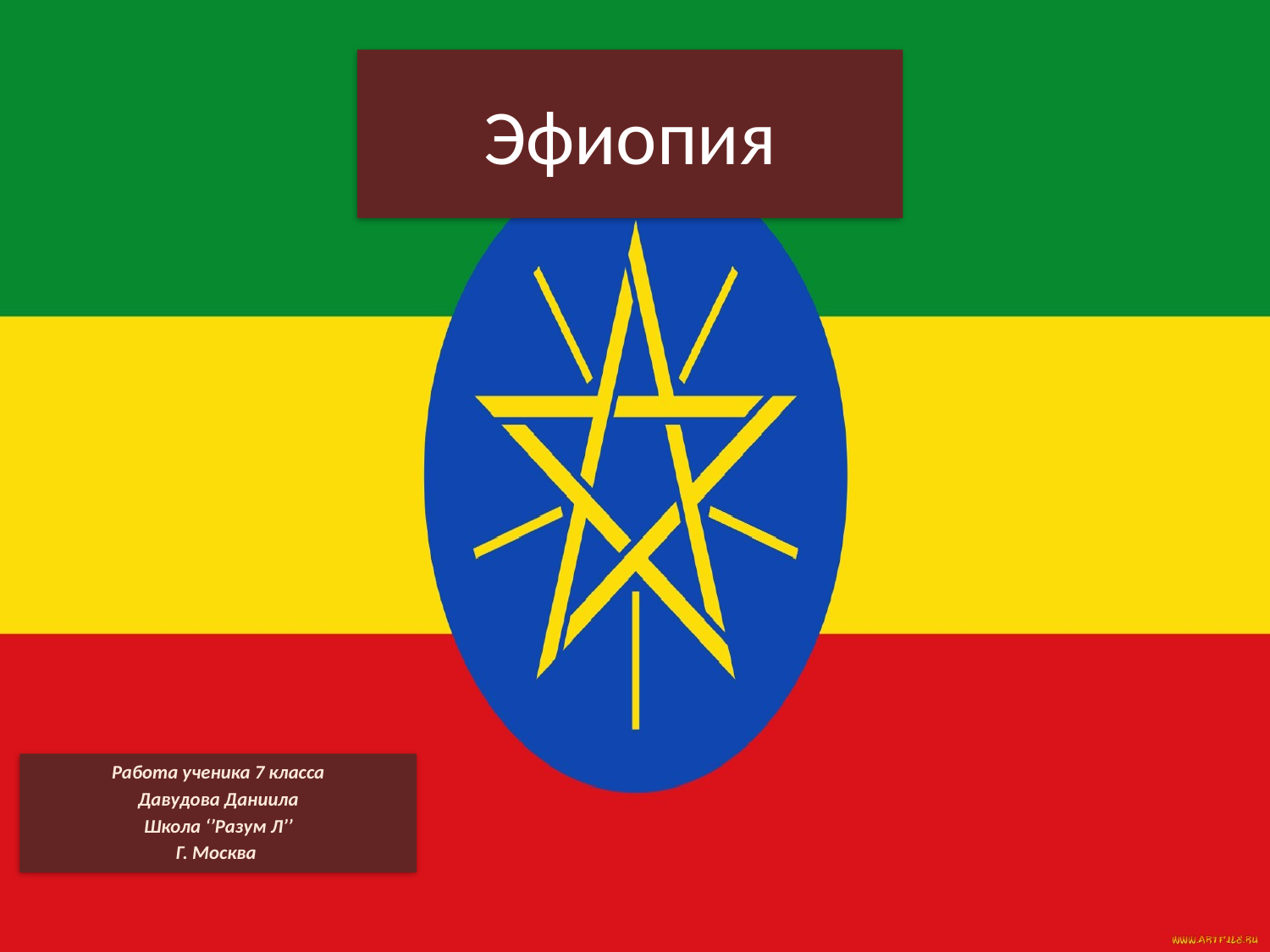

# Эфиопия
Работа ученика 7 класса
Давудова Даниила
Школа ‘’Разум Л’’
Г. Москва